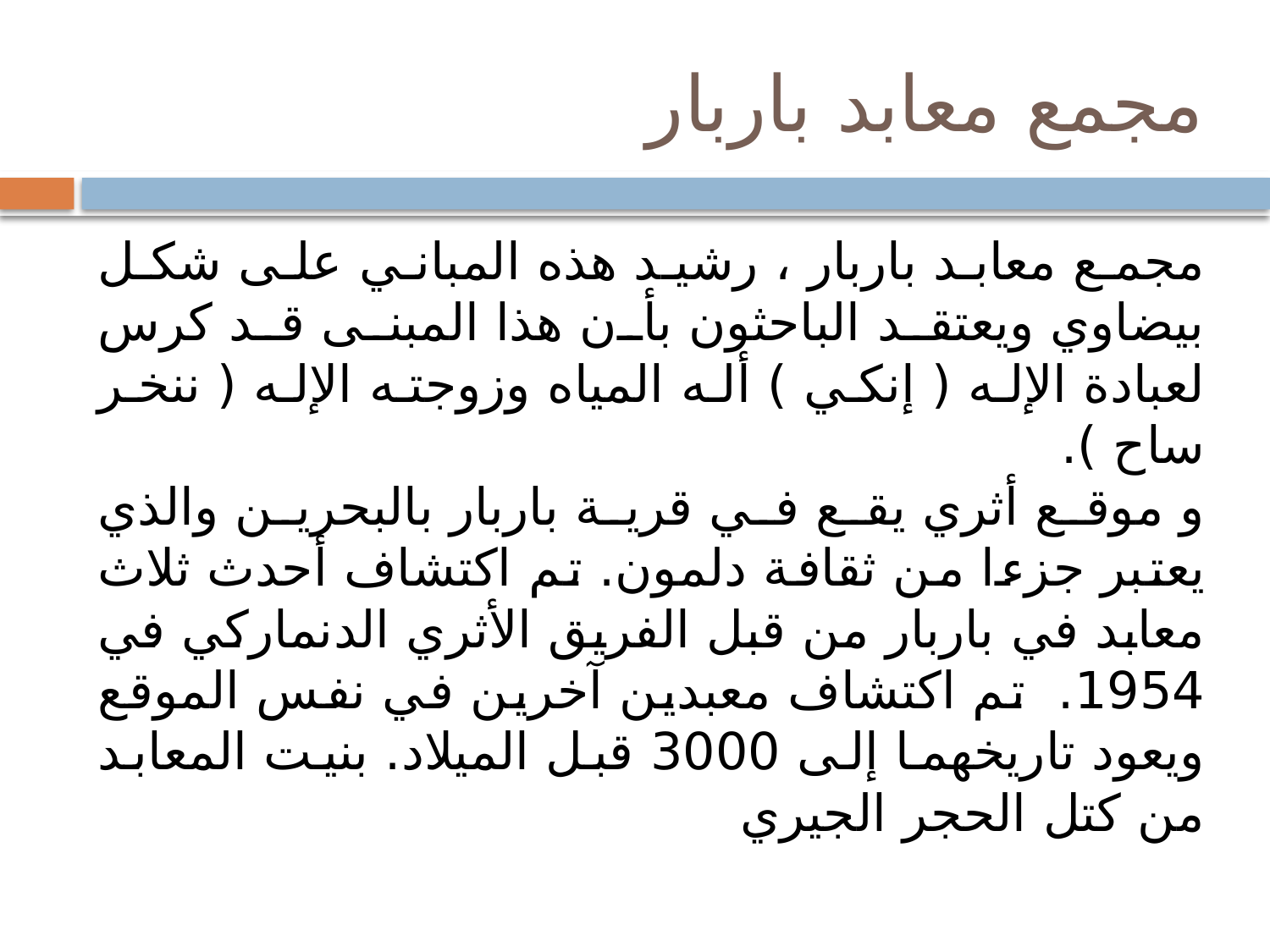

# مجمع معابد باربار
مجمع معابد باربار ، رشيد هذه المباني على شكل بيضاوي ويعتقد الباحثون بأن هذا المبنى قد كرس لعبادة الإله ( إنكي ) أله المياه وزوجته الإله ( ننخر ساح ).
و موقع أثري يقع في قرية باربار بالبحرين والذي يعتبر جزءا من ثقافة دلمون. تم اكتشاف أحدث ثلاث معابد في باربار من قبل الفريق الأثري الدنماركي في 1954.  تم اكتشاف معبدين آخرين في نفس الموقع ويعود تاريخهما إلى 3000 قبل الميلاد. بنيت المعابد من كتل الحجر الجيري